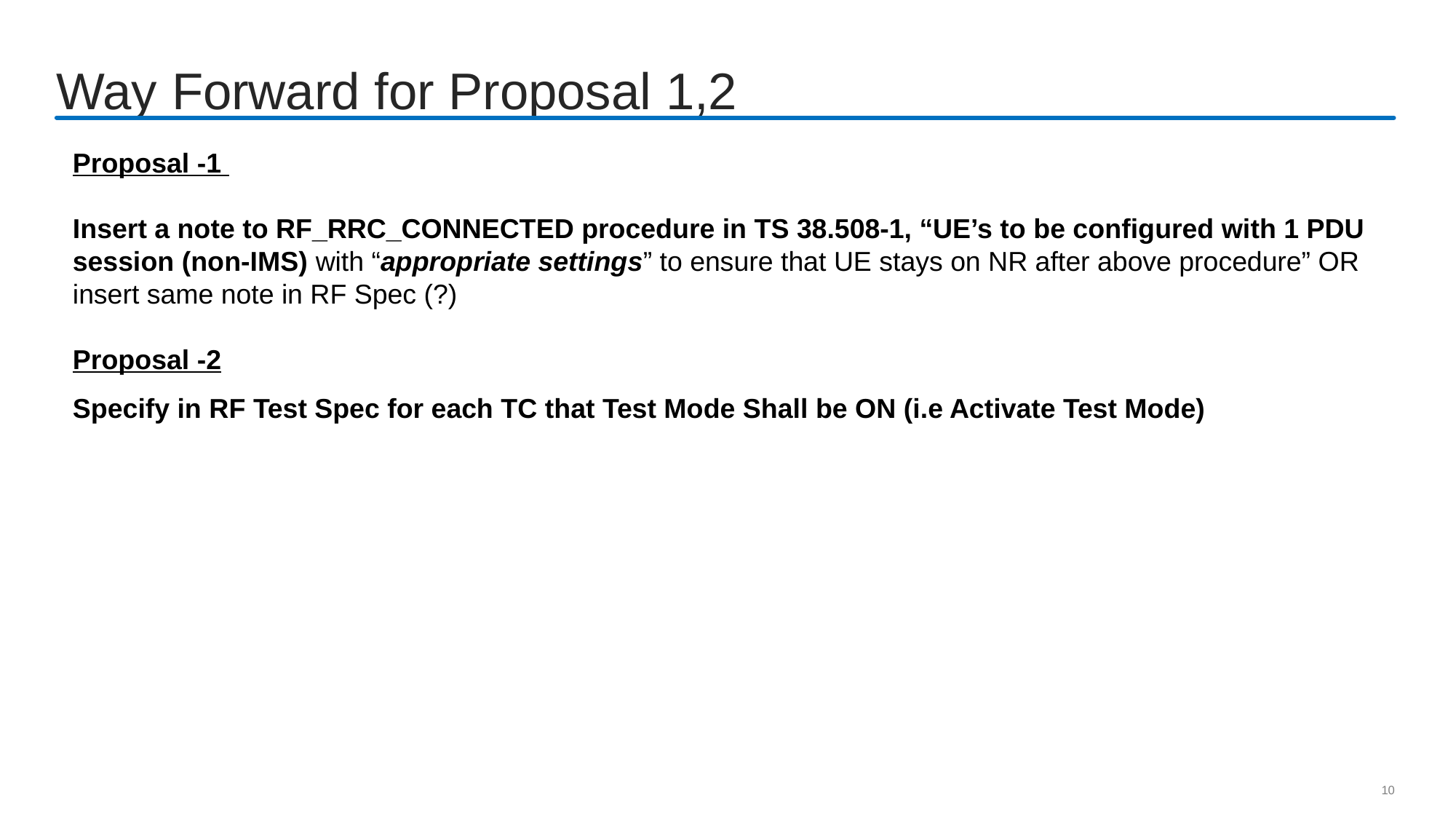

# Way Forward for Proposal 1,2
Proposal -1

Insert a note to RF_RRC_CONNECTED procedure in TS 38.508-1, “UE’s to be configured with 1 PDU session (non-IMS) with “appropriate settings” to ensure that UE stays on NR after above procedure” OR insert same note in RF Spec (?)

Proposal -2
Specify in RF Test Spec for each TC that Test Mode Shall be ON (i.e Activate Test Mode)